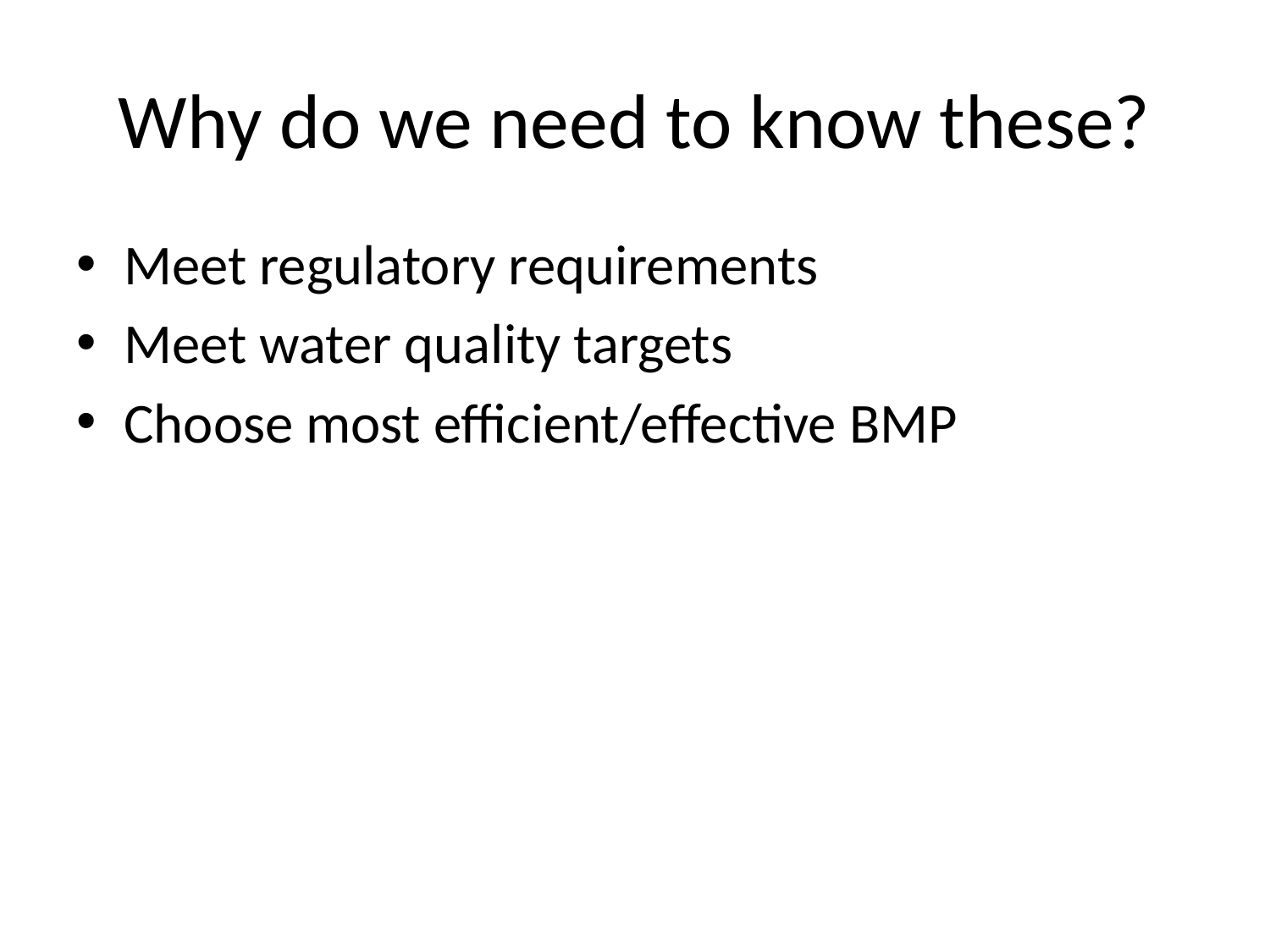

# Why do we need to know these?
Meet regulatory requirements
Meet water quality targets
Choose most efficient/effective BMP